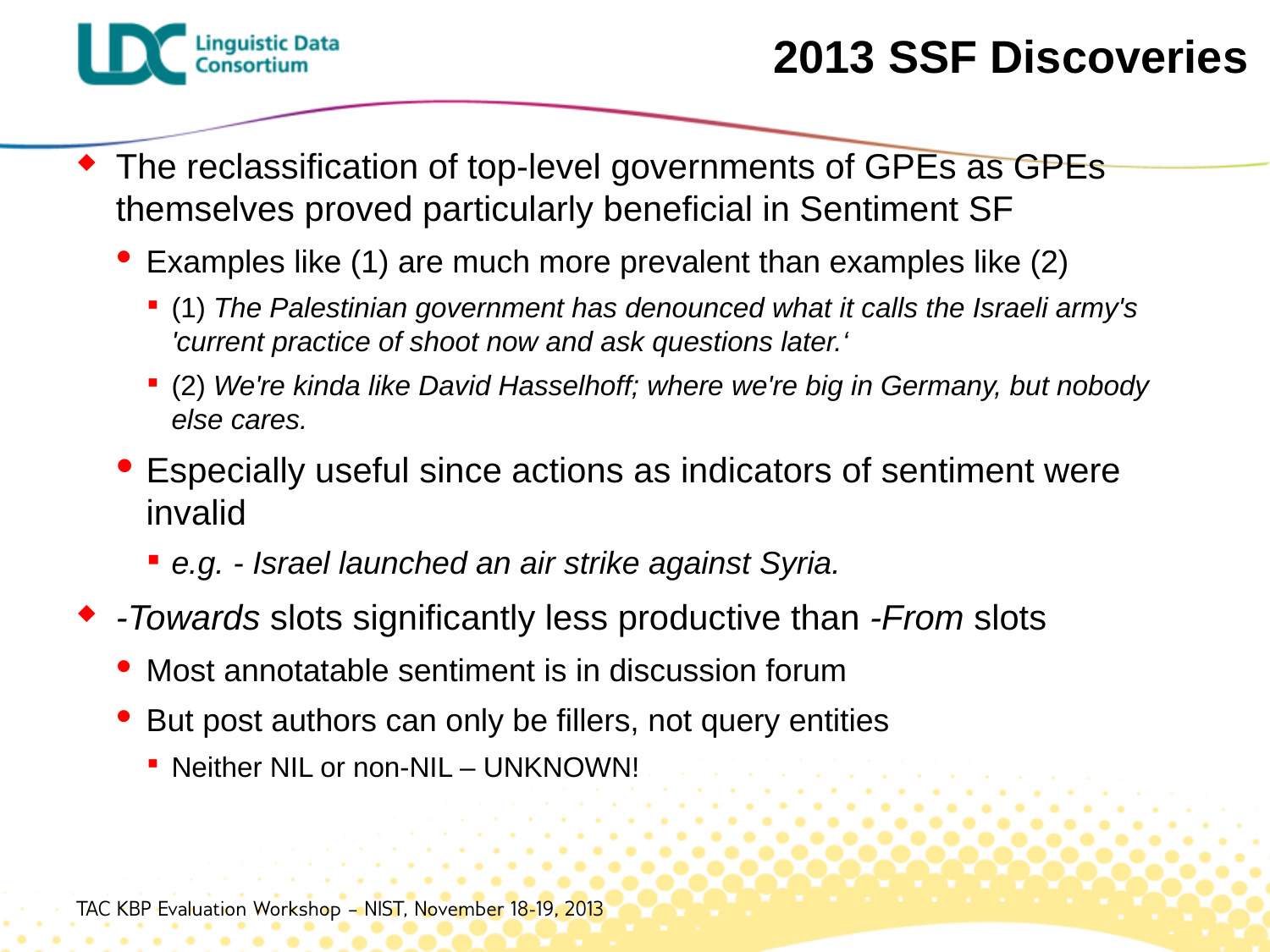

# 2013 SSF Discoveries
The reclassification of top-level governments of GPEs as GPEs themselves proved particularly beneficial in Sentiment SF
Examples like (1) are much more prevalent than examples like (2)
(1) The Palestinian government has denounced what it calls the Israeli army's 'current practice of shoot now and ask questions later.‘
(2) We're kinda like David Hasselhoff; where we're big in Germany, but nobody else cares.
Especially useful since actions as indicators of sentiment were invalid
e.g. - Israel launched an air strike against Syria.
-Towards slots significantly less productive than -From slots
Most annotatable sentiment is in discussion forum
But post authors can only be fillers, not query entities
Neither NIL or non-NIL – UNKNOWN!
TAC KBP Evaluation Workshop – NIST, November 18-19, 2013